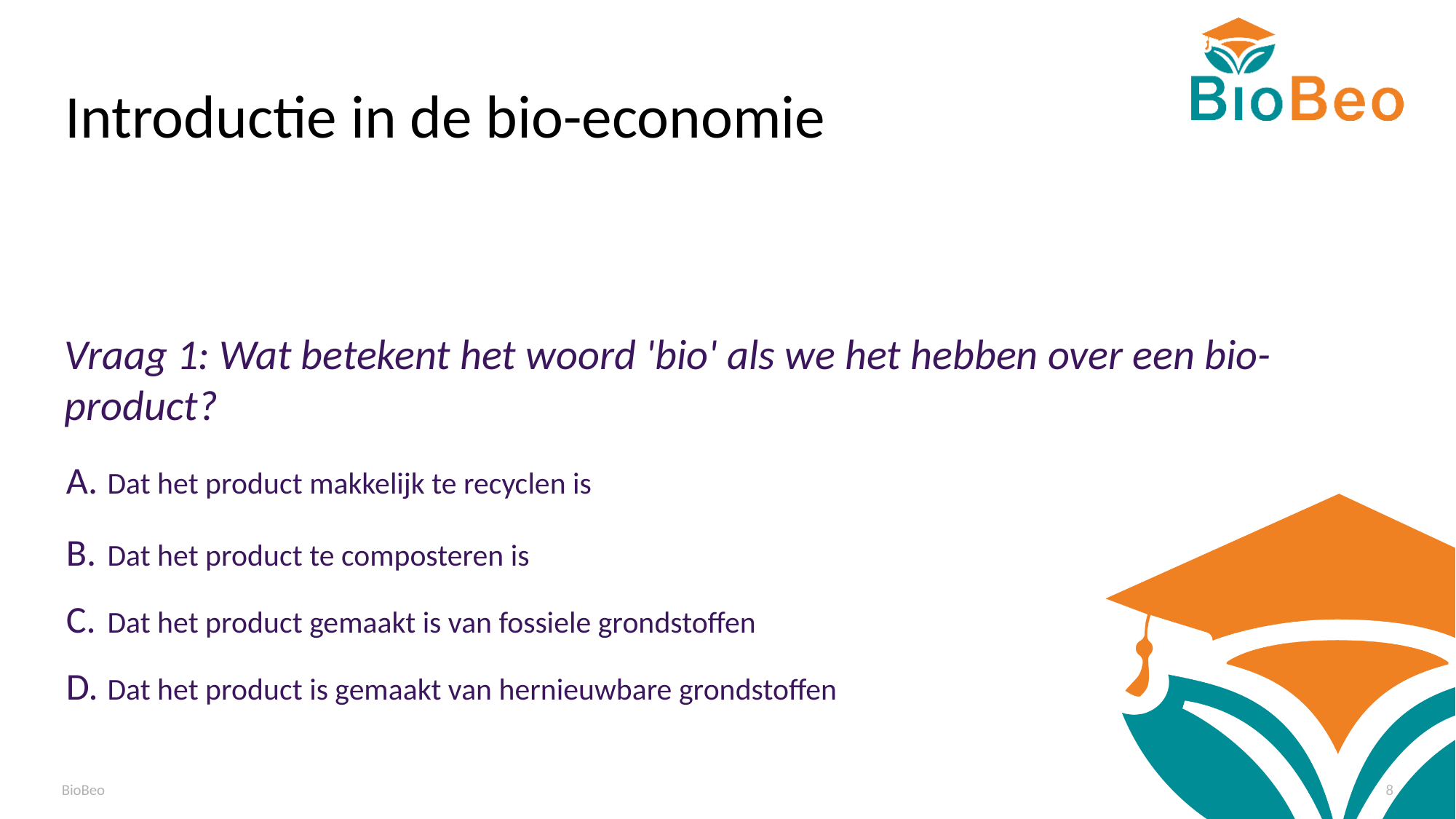

# Introductie in de bio-economie
Vraag 1: Wat betekent het woord 'bio' als we het hebben over een bio-product?
Dat het product makkelijk te recyclen is
Dat het product te composteren is
Dat het product gemaakt is van fossiele grondstoffen
Dat het product is gemaakt van hernieuwbare grondstoffen
BioBeo
8